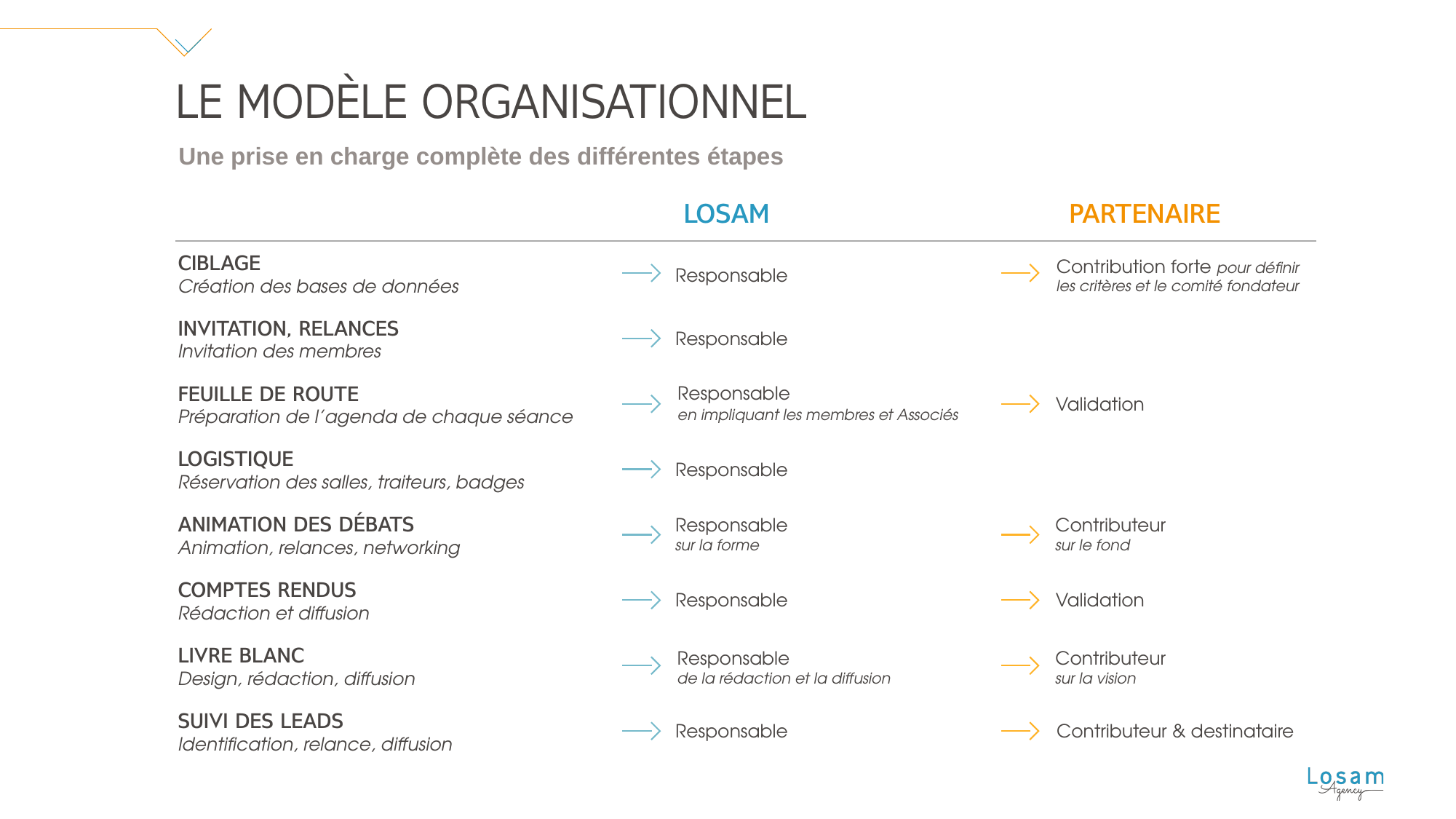

Le modèle organisationnel
Une prise en charge complète des différentes étapes
LOSAM
PARTENAIRE
Ciblage
Création des bases de données
Contribution forte pour définir
les critères et le comité fondateur
Responsable

Invitation, relances
Invitation des membres
Responsable

Responsable
en impliquant les membres et Associés
Feuille de route
Préparation de l’agenda de chaque séance
Validation

Logistique
Réservation des salles, traiteurs, badges
Responsable

Responsable
sur la forme
Contributeur
sur le fond
Animation des débats
Animation, relances, networking

Comptes rendus
Rédaction et diffusion
Responsable
Validation

Livre Blanc
Design, rédaction, diffusion
Responsable
de la rédaction et la diffusion
Contributeur
sur la vision

Suivi des leads
Identification, relance, diffusion
Responsable
Contributeur & destinataire